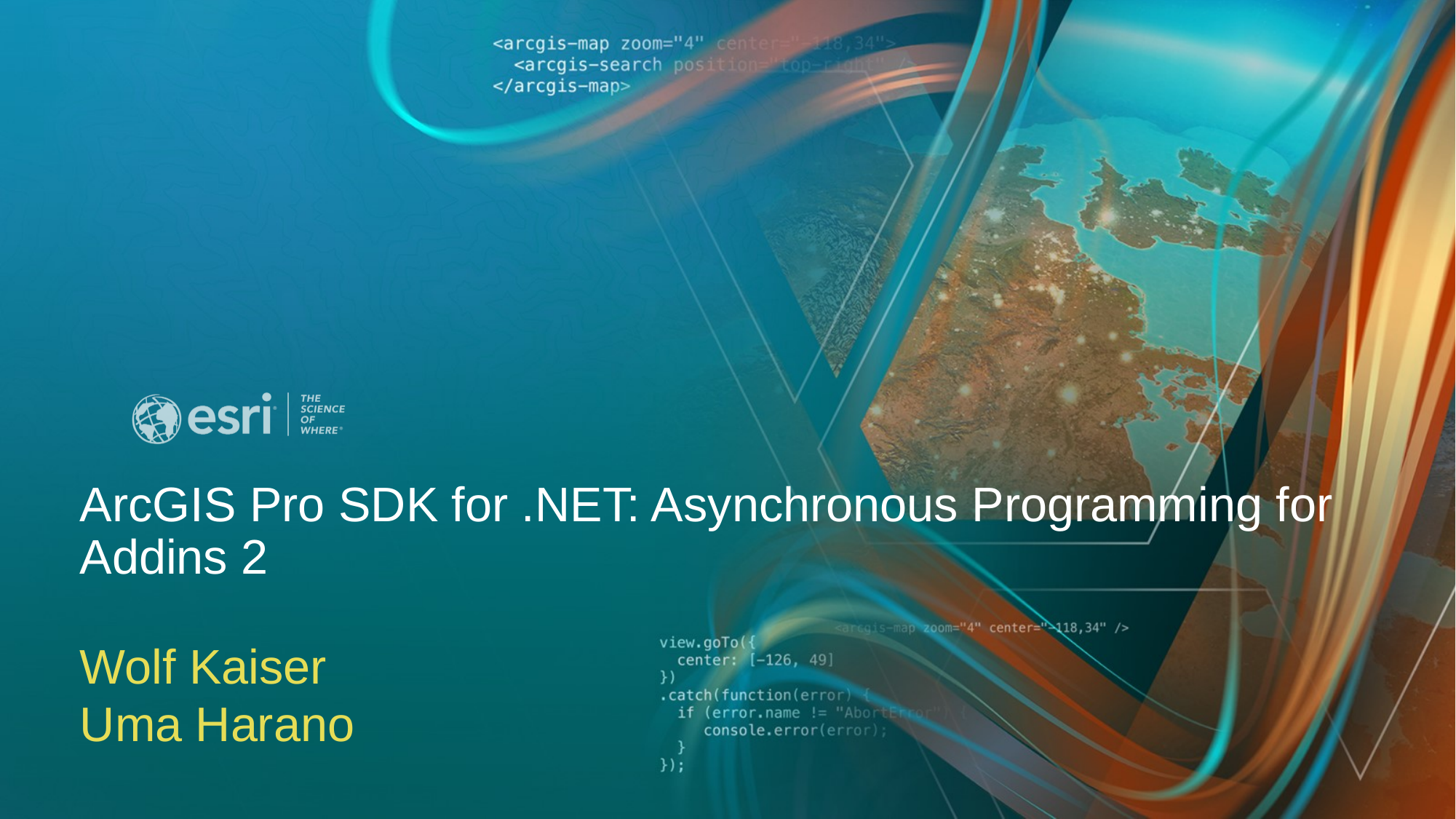

# ArcGIS Pro SDK for .NET: Asynchronous Programming for Addins 2
Wolf Kaiser
Uma Harano